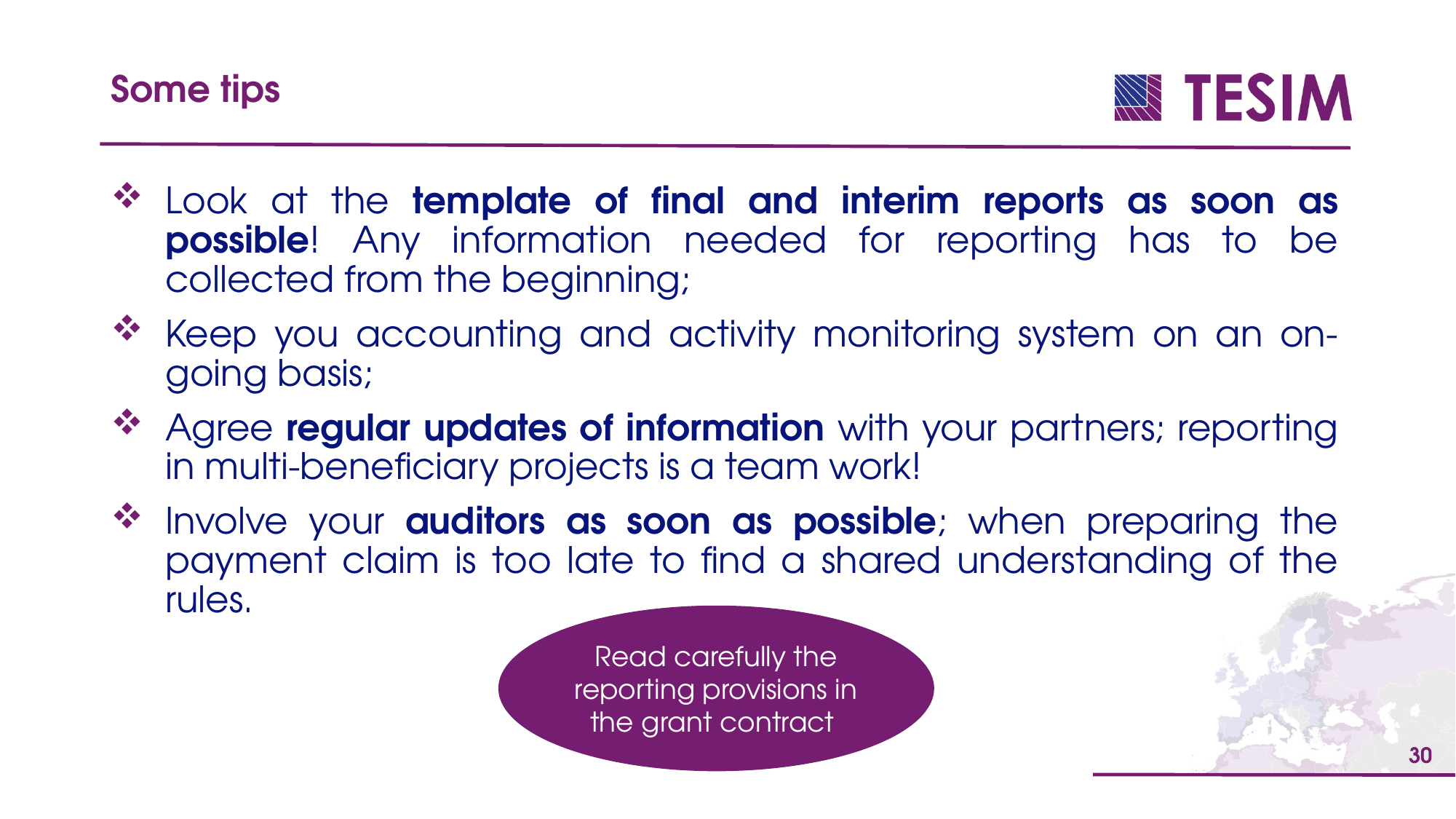

Some tips
Look at the template of final and interim reports as soon as possible! Any information needed for reporting has to be collected from the beginning;
Keep you accounting and activity monitoring system on an on-going basis;
Agree regular updates of information with your partners; reporting in multi-beneficiary projects is a team work!
Involve your auditors as soon as possible; when preparing the payment claim is too late to find a shared understanding of the rules.
Read carefully the reporting provisions in the grant contract